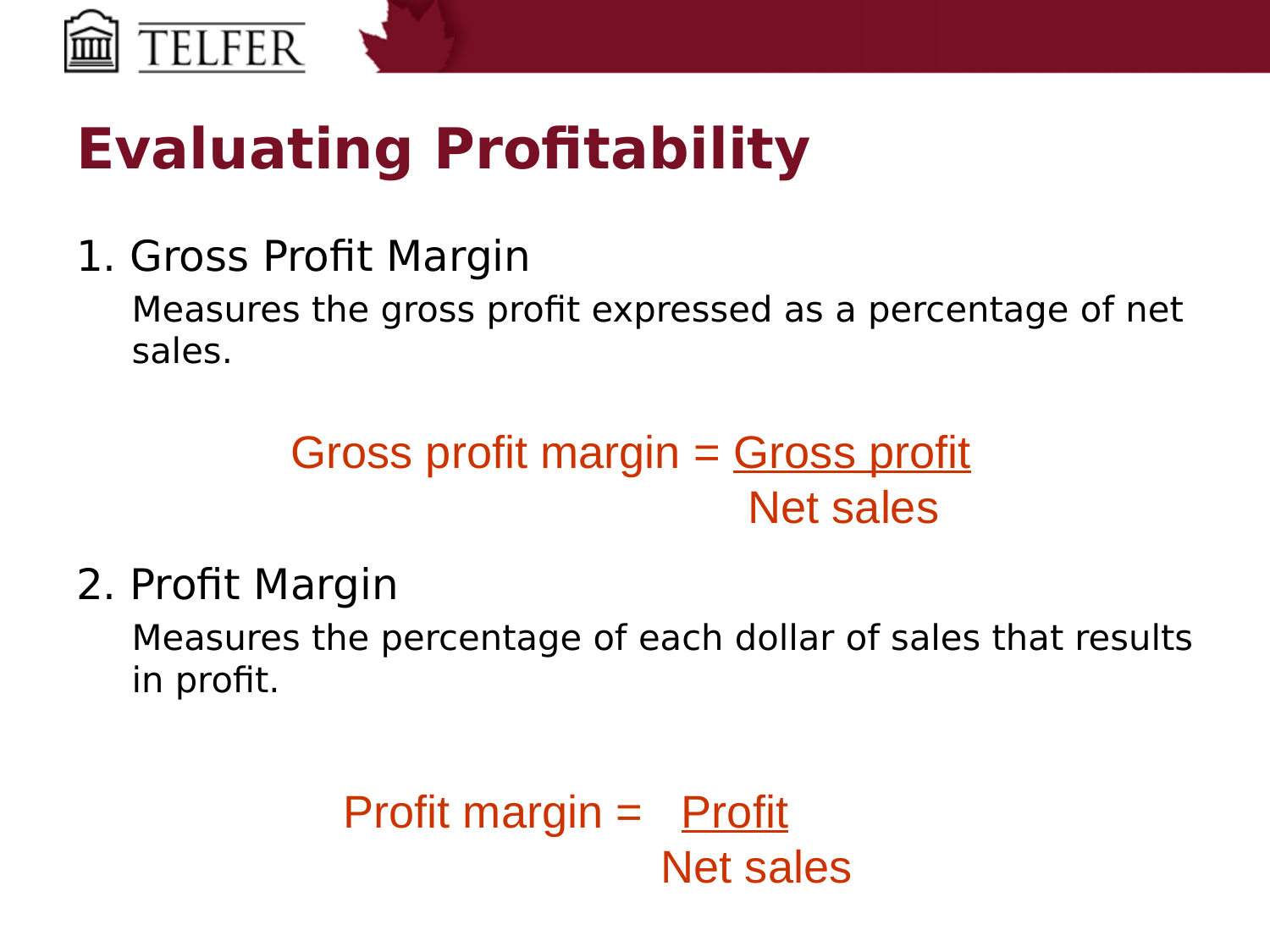

# Evaluating Profitability
1. Gross Profit Margin
Measures the gross profit expressed as a percentage of net sales.

2. Profit Margin
Measures the percentage of each dollar of sales that results in profit.

Gross profit margin = Gross profit		                Net sales
Profit margin =   Profit
		     Net sales